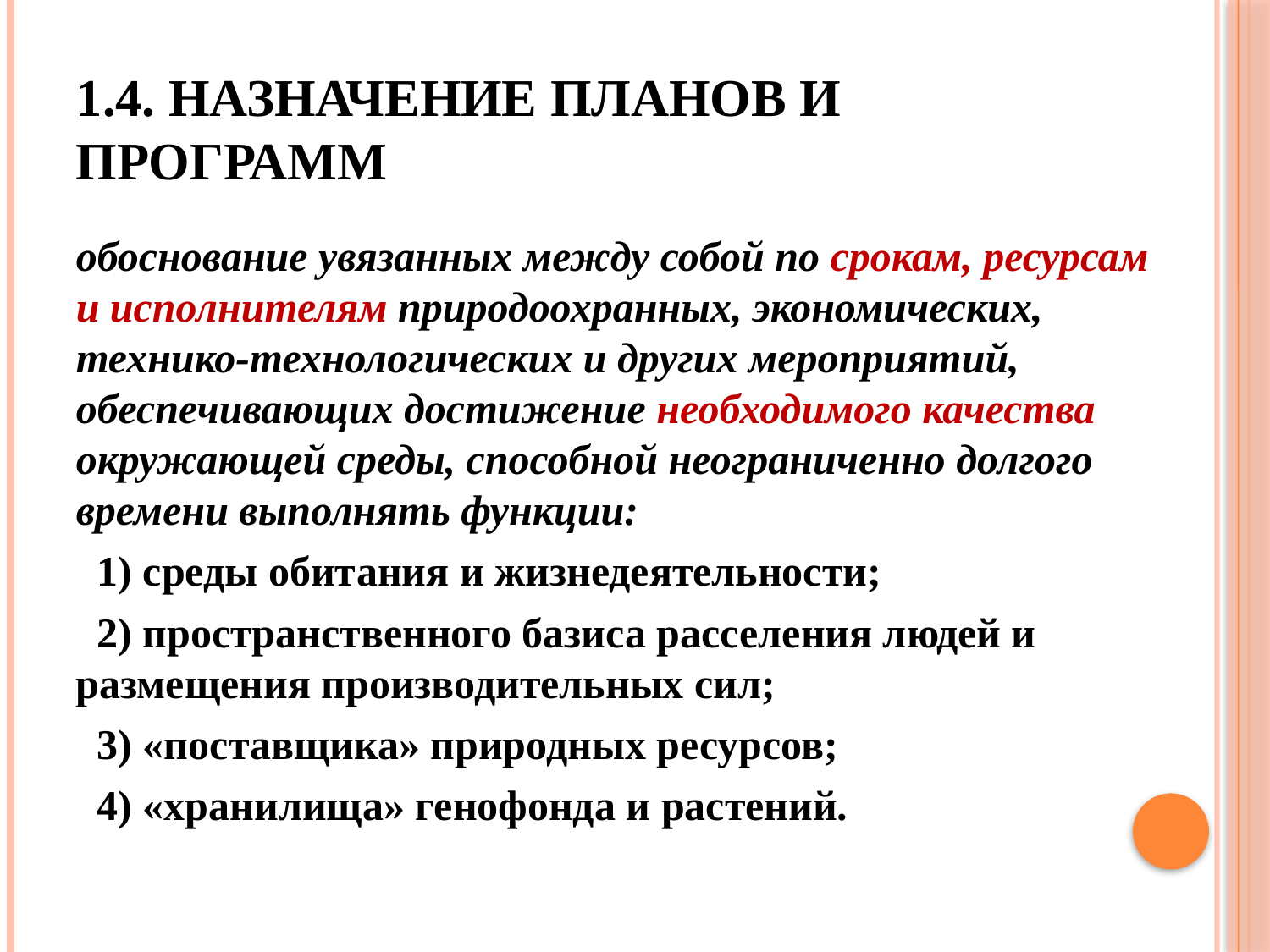

# 1.4. Назначение планов и программ
обоснование увязанных между собой по срокам, ресурсам и исполнителям природоохранных, экономических, технико-технологических и других мероприятий, обеспечивающих достижение необходимого качества окружающей среды, способной неограниченно долгого времени выполнять функции:
  1) среды обитания и жизнедеятельности;
  2) пространственного базиса расселения людей и размещения производительных сил;
  3) «поставщика» природных ресурсов;
  4) «хранилища» генофонда и растений.